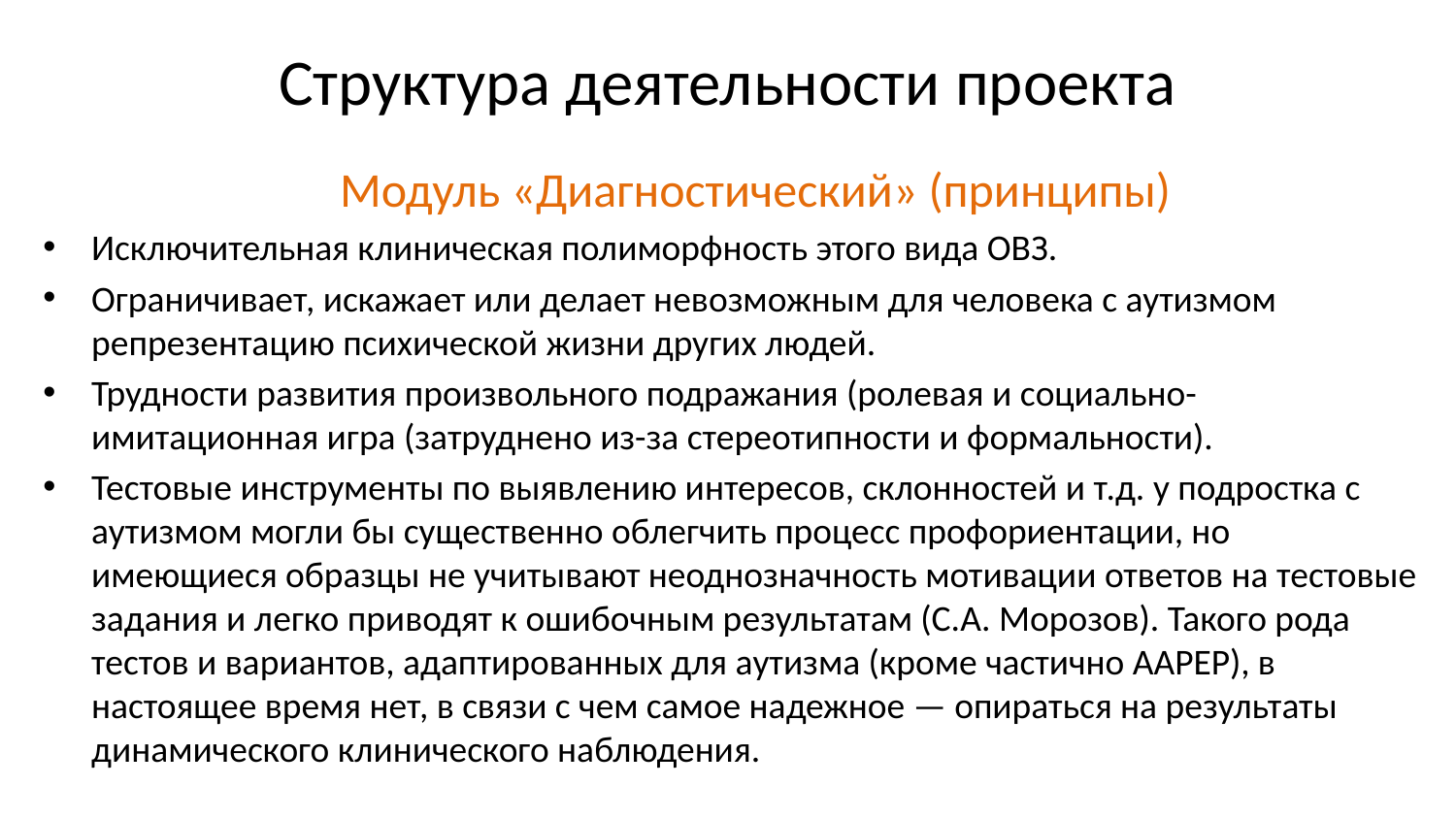

# Структура деятельности проекта
    Модуль «Диагностический» (принципы)
Исключительная клиническая полиморфность этого вида ОВЗ.
Ограничивает, искажает или делает невозможным для человека с аутизмом репрезентацию психической жизни других людей.
Трудности развития произвольного подражания (ролевая и социально-имитационная игра (затруднено из-за стереотипности и формальности).
Тестовые инструменты по выявлению интересов, склонностей и т.д. у подростка с аутизмом могли бы существенно облегчить процесс профориентации, но имеющиеся образцы не учитывают неоднозначность мотивации ответов на тестовые задания и легко приводят к ошибочным результатам (С.А. Морозов). Такого рода тестов и вариантов, адаптированных для аутизма (кроме частично ААРЕР), в настоящее время нет, в связи с чем самое надежное — опираться на результаты динамического клинического наблюдения.